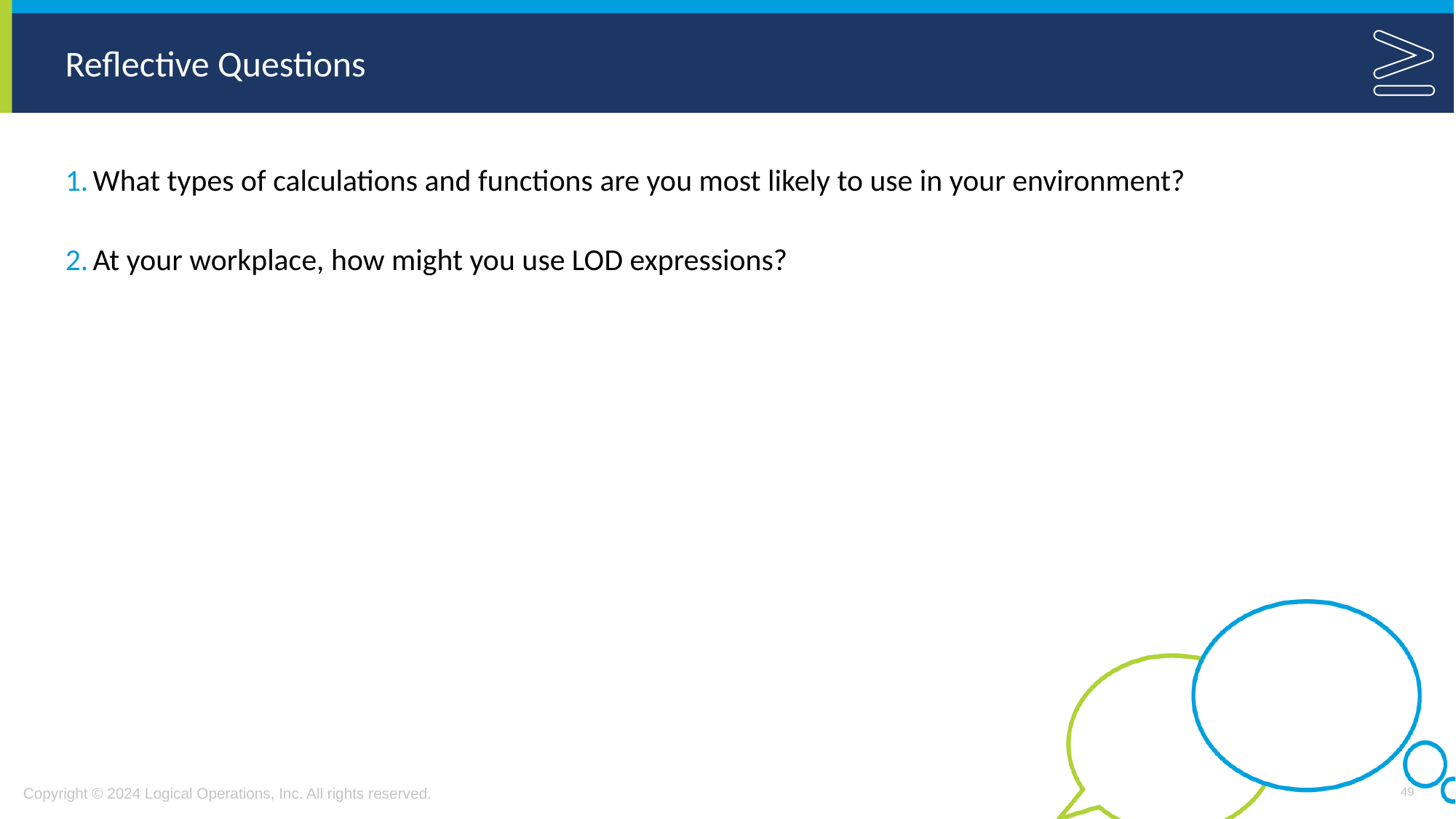

What types of calculations and functions are you most likely to use in your environment?
At your workplace, how might you use LOD expressions?
49